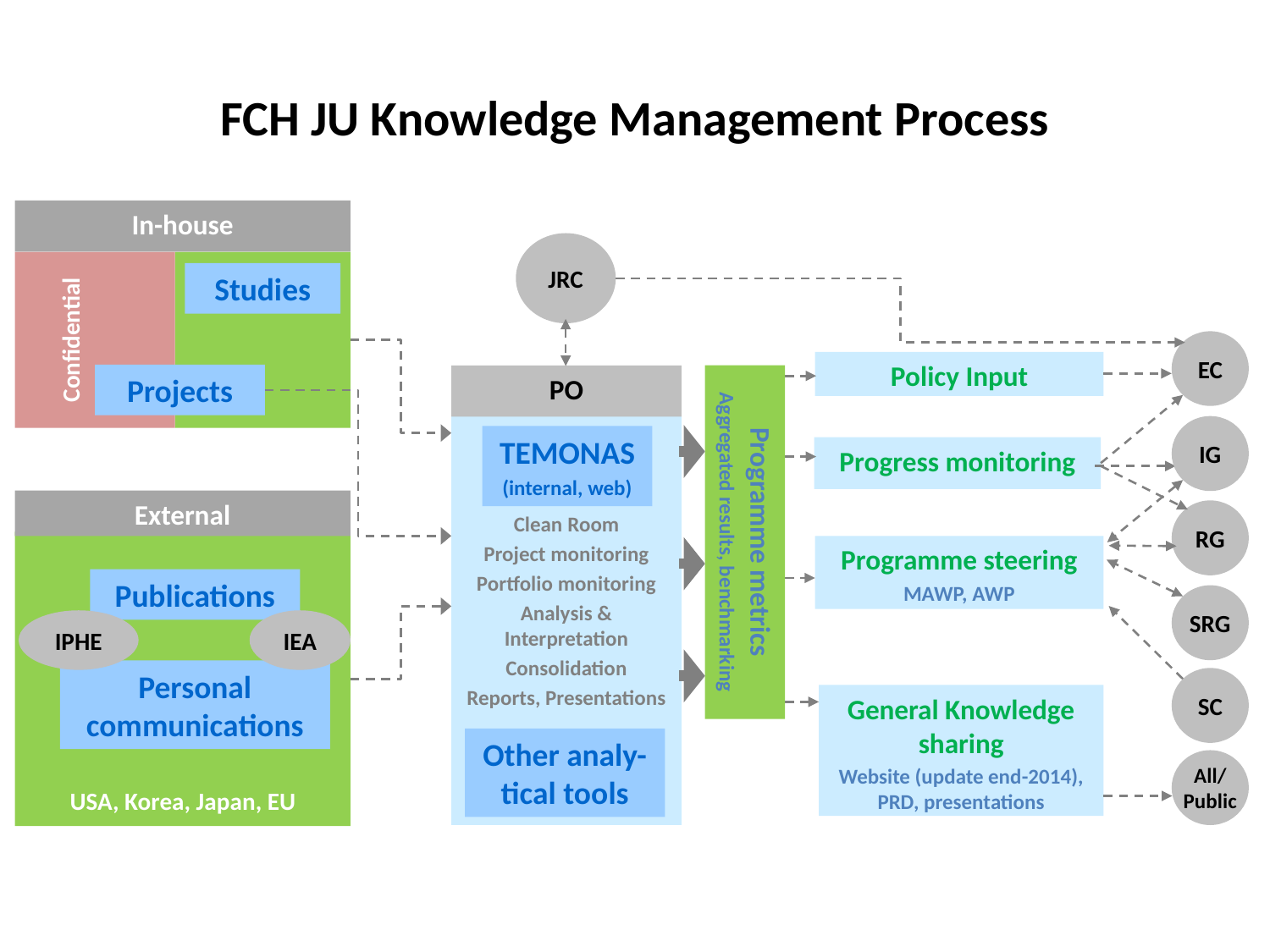

FCH JU Knowledge Management Process
#
In-house
JRC

Confidential

Studies
EC
Policy Input
Projects
Programme metrics
Aggregated results, benchmarking
PO

Clean Room
Project monitoring
Portfolio monitoring
Analysis & Interpretation
Consolidation
Reports, Presentations
IG
TEMONAS
(internal, web)
Progress monitoring
External
RG

USA, Korea, Japan, EU
Programme steering
MAWP, AWP
Publications
SRG
IPHE
IEA
Personal communications
SC
General Knowledge sharing
Website (update end-2014), PRD, presentations
Other analy-tical tools
All/ Public